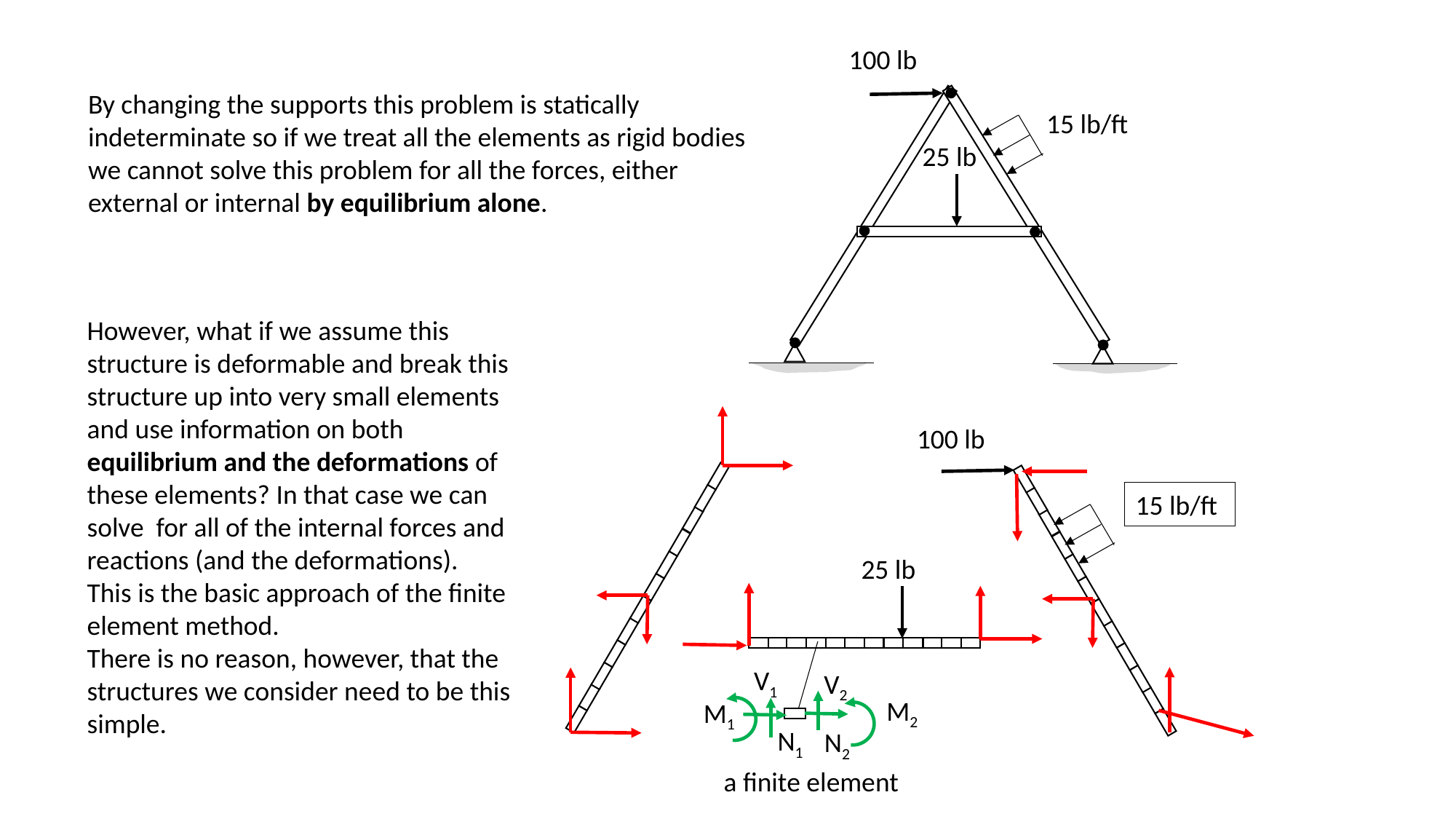

100 lb

By changing the supports this problem is statically indeterminate so if we treat all the elements as rigid bodies we cannot solve this problem for all the forces, either external or internal by equilibrium alone.

15 lb/ft
25 lb

However, what if we assume this structure is deformable and break this structure up into very small elements and use information on both equilibrium and the deformations of these elements? In that case we can solve  for all of the internal forces and reactions (and the deformations).
This is the basic approach of the finite element method.
There is no reason, however, that the structures we consider need to be this simple.

100 lb
15 lb/ft
25 lb

V1
V2
M2
M1

N1
N2
a finite element